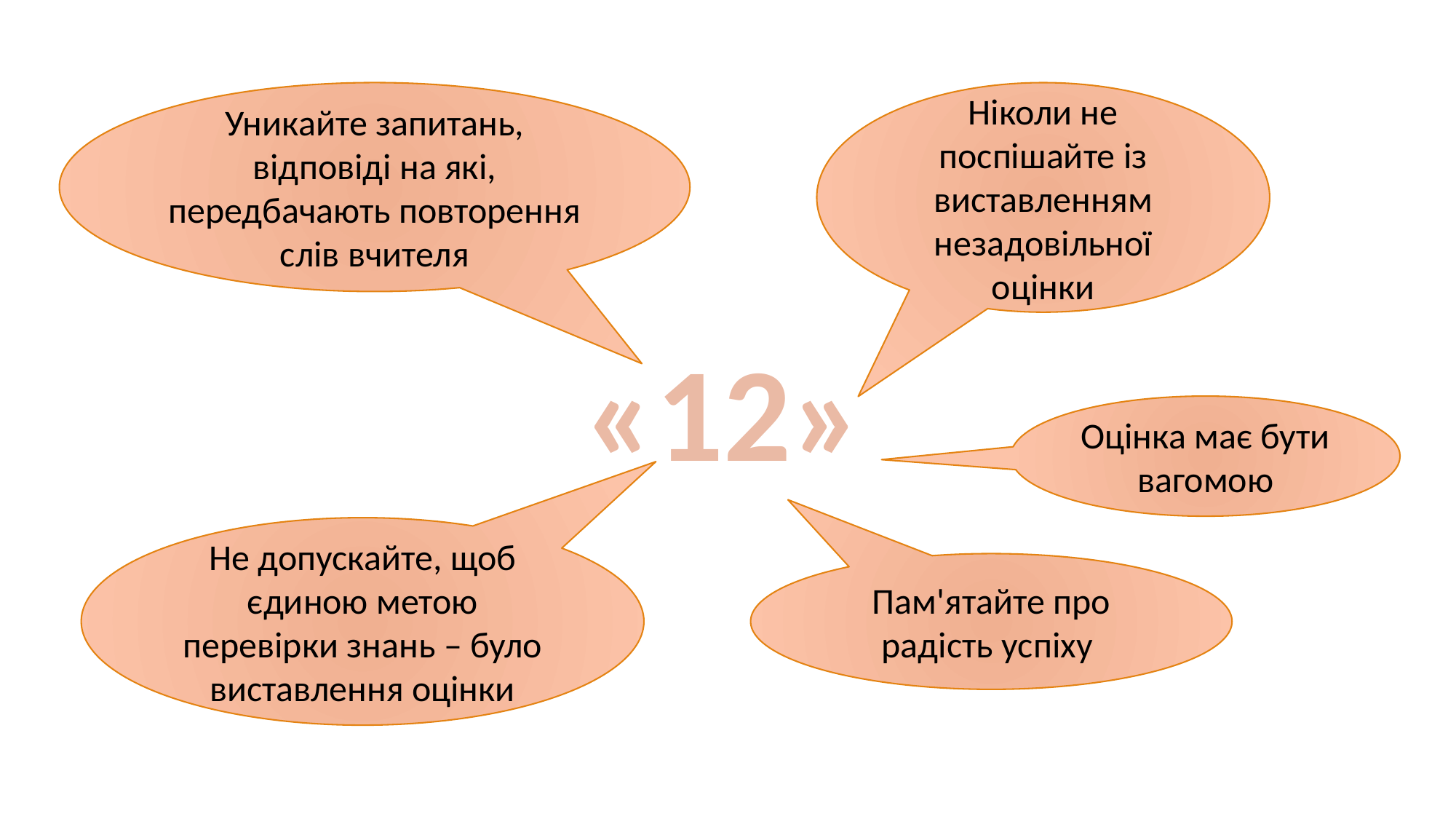

Уникайте запитань, відповіді на які, передбачають повторення слів вчителя
Ніколи не поспішайте із виставленням незадовільної оцінки
«12»
Оцінка має бути вагомою
Не допускайте, щоб єдиною метою перевірки знань – було виставлення оцінки
Пам'ятайте про радість успіху
30